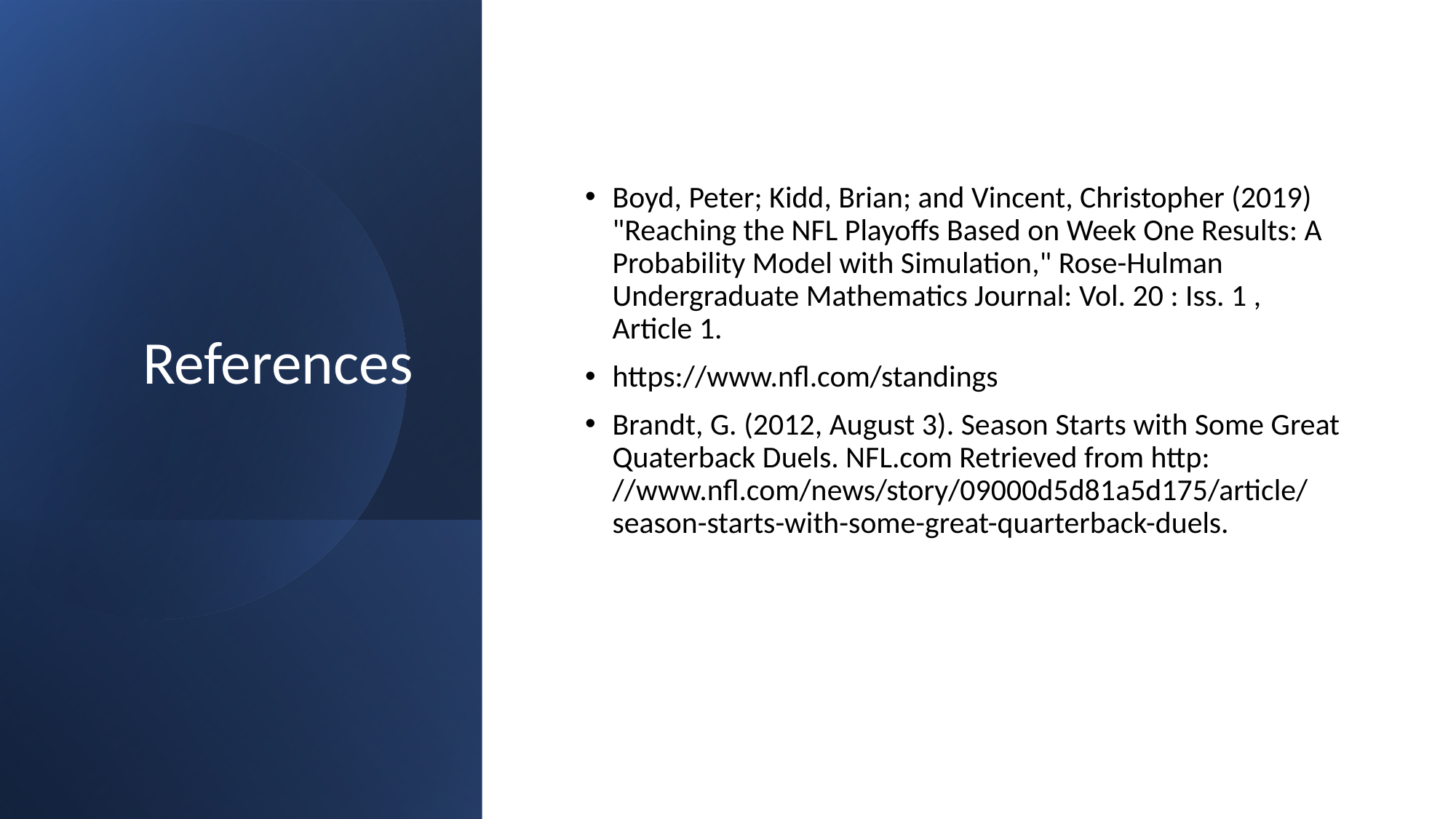

# References

Boyd, Peter; Kidd, Brian; and Vincent, Christopher (2019) "Reaching the NFL Playoffs Based on Week One Results: A Probability Model with Simulation," Rose-Hulman Undergraduate Mathematics Journal: Vol. 20 : Iss. 1 , Article 1.
https://www.nfl.com/standings
Brandt, G. (2012, August 3). Season Starts with Some Great Quaterback Duels. NFL.com Retrieved from http: //www.nfl.com/news/story/09000d5d81a5d175/article/ season-starts-with-some-great-quarterback-duels.